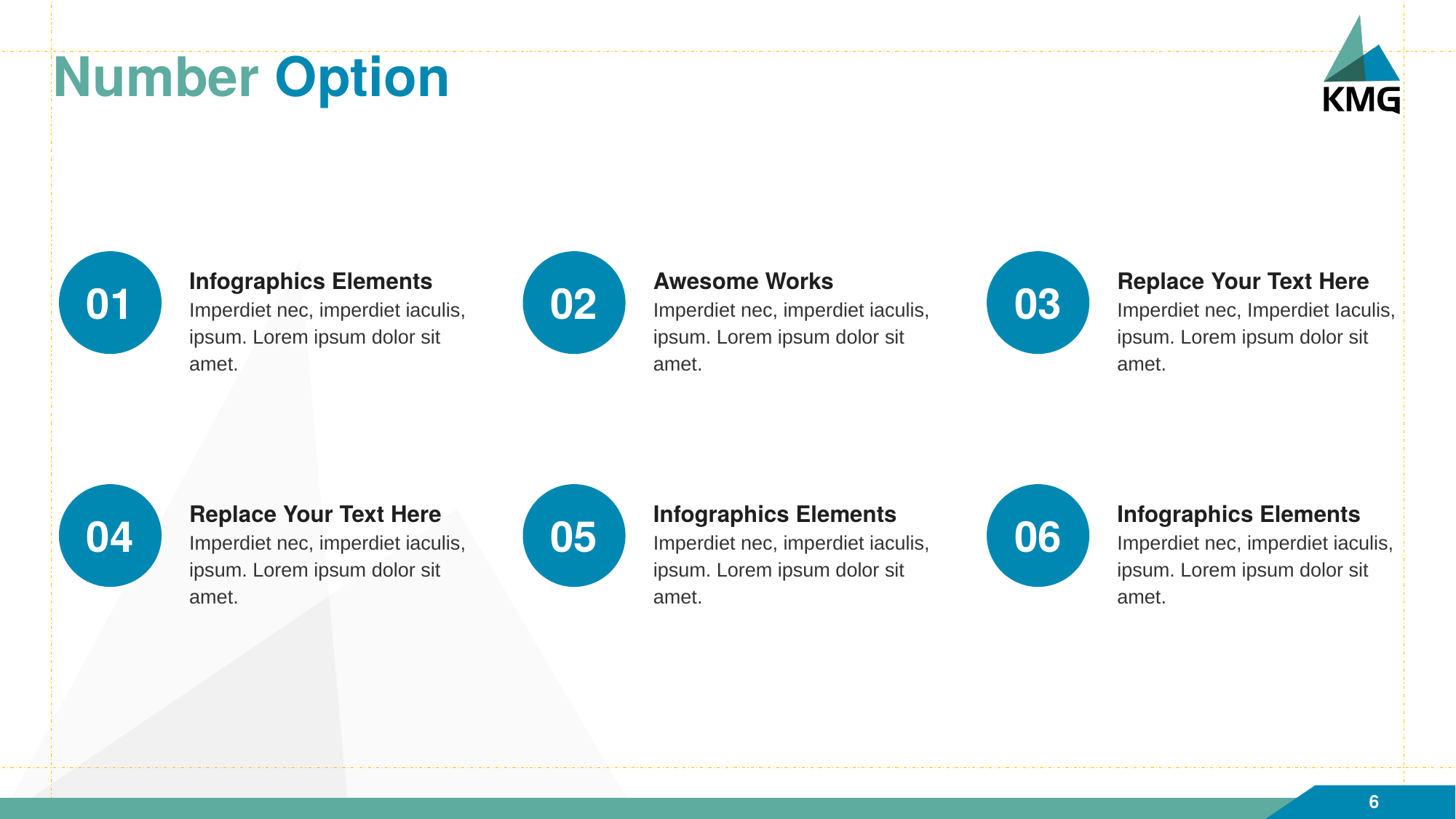

# Number Option
01
02
03
Infographics Elements
Imperdiet nec, imperdiet iaculis, ipsum. Lorem ipsum dolor sit amet.
Awesome Works
Imperdiet nec, imperdiet iaculis, ipsum. Lorem ipsum dolor sit amet.
Replace Your Text Here
Imperdiet nec, Imperdiet Iaculis, ipsum. Lorem ipsum dolor sit amet.
04
05
06
Replace Your Text Here
Imperdiet nec, imperdiet iaculis, ipsum. Lorem ipsum dolor sit amet.
Infographics Elements
Imperdiet nec, imperdiet iaculis, ipsum. Lorem ipsum dolor sit amet.
Infographics Elements
Imperdiet nec, imperdiet iaculis, ipsum. Lorem ipsum dolor sit amet.